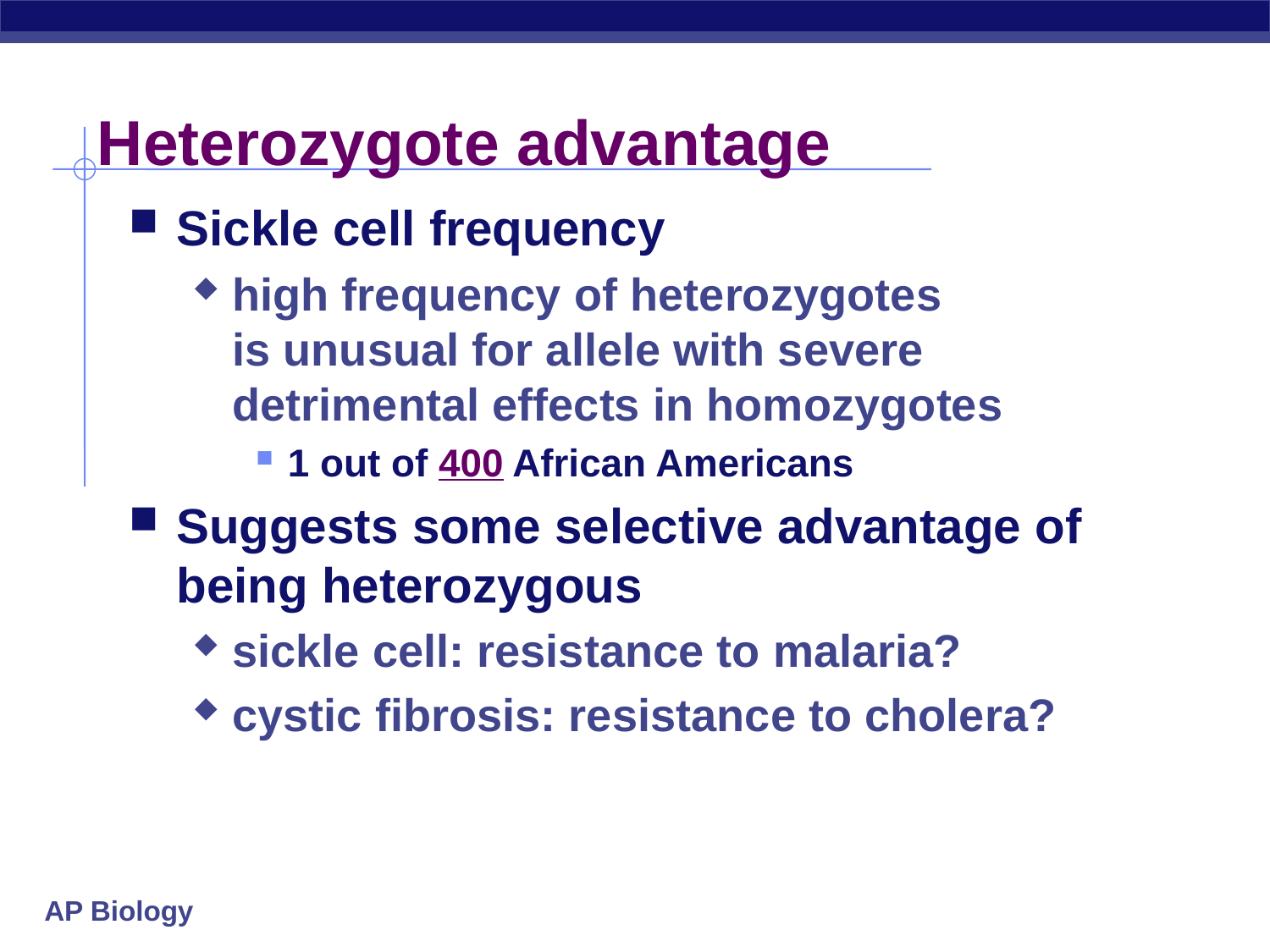

# Heterozygote advantage
Sickle cell frequency
high frequency of heterozygotes
is unusual for allele with severe
detrimental effects in homozygotes
1 out of 400 African Americans
Suggests some selective advantage of being heterozygous
sickle cell: resistance to malaria?
cystic fibrosis: resistance to cholera?